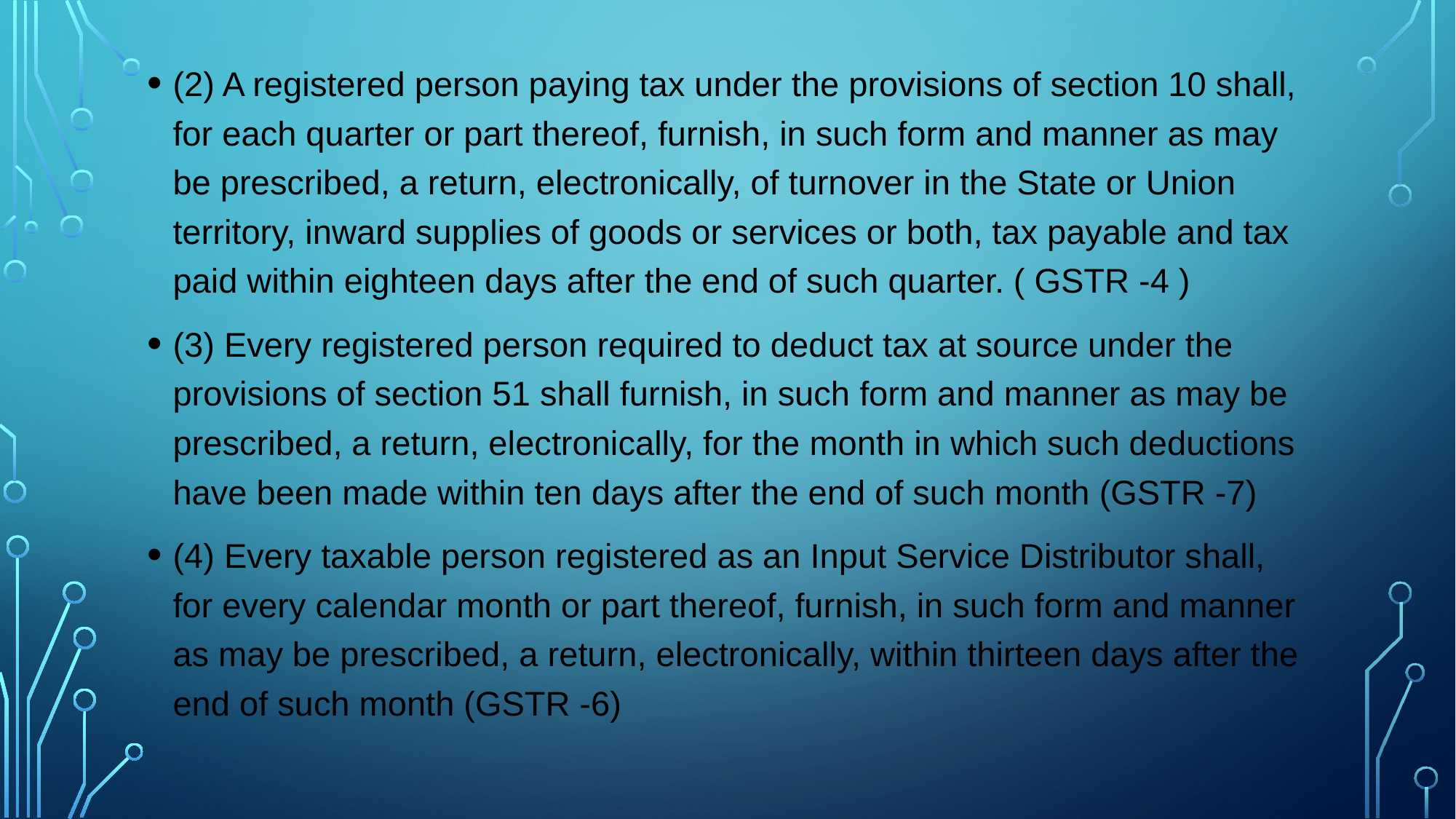

(2) A registered person paying tax under the provisions of section 10 shall, for each quarter or part thereof, furnish, in such form and manner as may be prescribed, a return, electronically, of turnover in the State or Union territory, inward supplies of goods or services or both, tax payable and tax paid within eighteen days after the end of such quarter. ( GSTR -4 )
(3) Every registered person required to deduct tax at source under the provisions of section 51 shall furnish, in such form and manner as may be prescribed, a return, electronically, for the month in which such deductions have been made within ten days after the end of such month (GSTR -7)
(4) Every taxable person registered as an Input Service Distributor shall, for every calendar month or part thereof, furnish, in such form and manner as may be prescribed, a return, electronically, within thirteen days after the end of such month (GSTR -6)